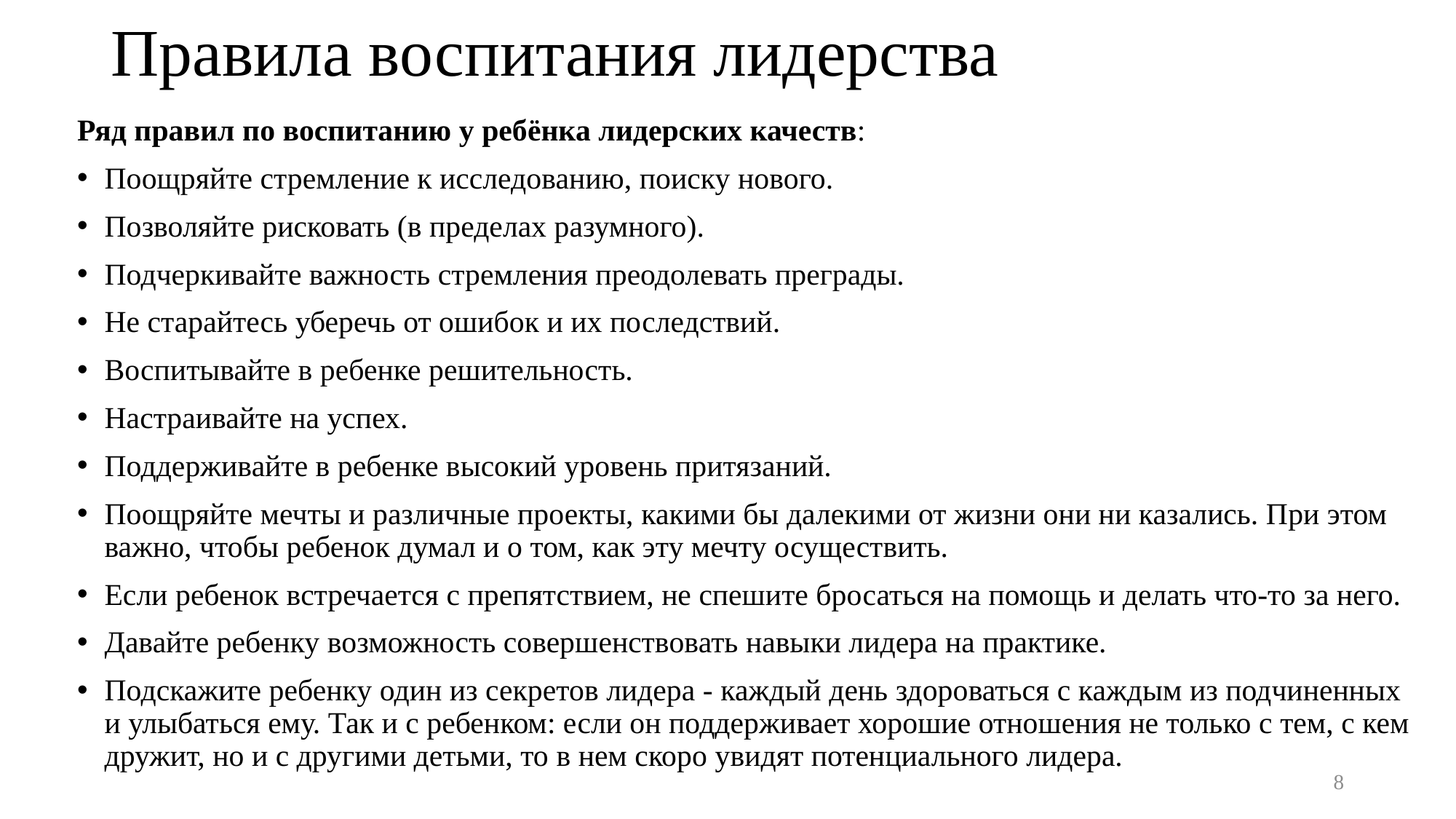

# Правила воспитания лидерства
Ряд правил по воспитанию у ребёнка лидерских качеств:
Поощряйте стремление к исследованию, поиску нового.
Позволяйте рисковать (в пределах разумного).
Подчеркивайте важность стремления преодолевать преграды.
Не старайтесь уберечь от ошибок и их последствий.
Воспитывайте в ребенке решительность.
Настраивайте на успех.
Поддерживайте в ребенке высокий уровень притязаний.
Поощряйте мечты и различные проекты, какими бы далекими от жизни они ни казались. При этом важно, чтобы ребенок думал и о том, как эту мечту осуществить.
Если ребенок встречается с препятствием, не спешите бросаться на помощь и делать что-то за него.
Давайте ребенку возможность совершенствовать навыки лидера на практике.
Подскажите ребенку один из секретов лидера - каждый день здороваться с каждым из подчиненных и улыбаться ему. Так и с ребенком: если он поддерживает хорошие отношения не только с тем, с кем дружит, но и с другими детьми, то в нем скоро увидят потенциального лидера.
8